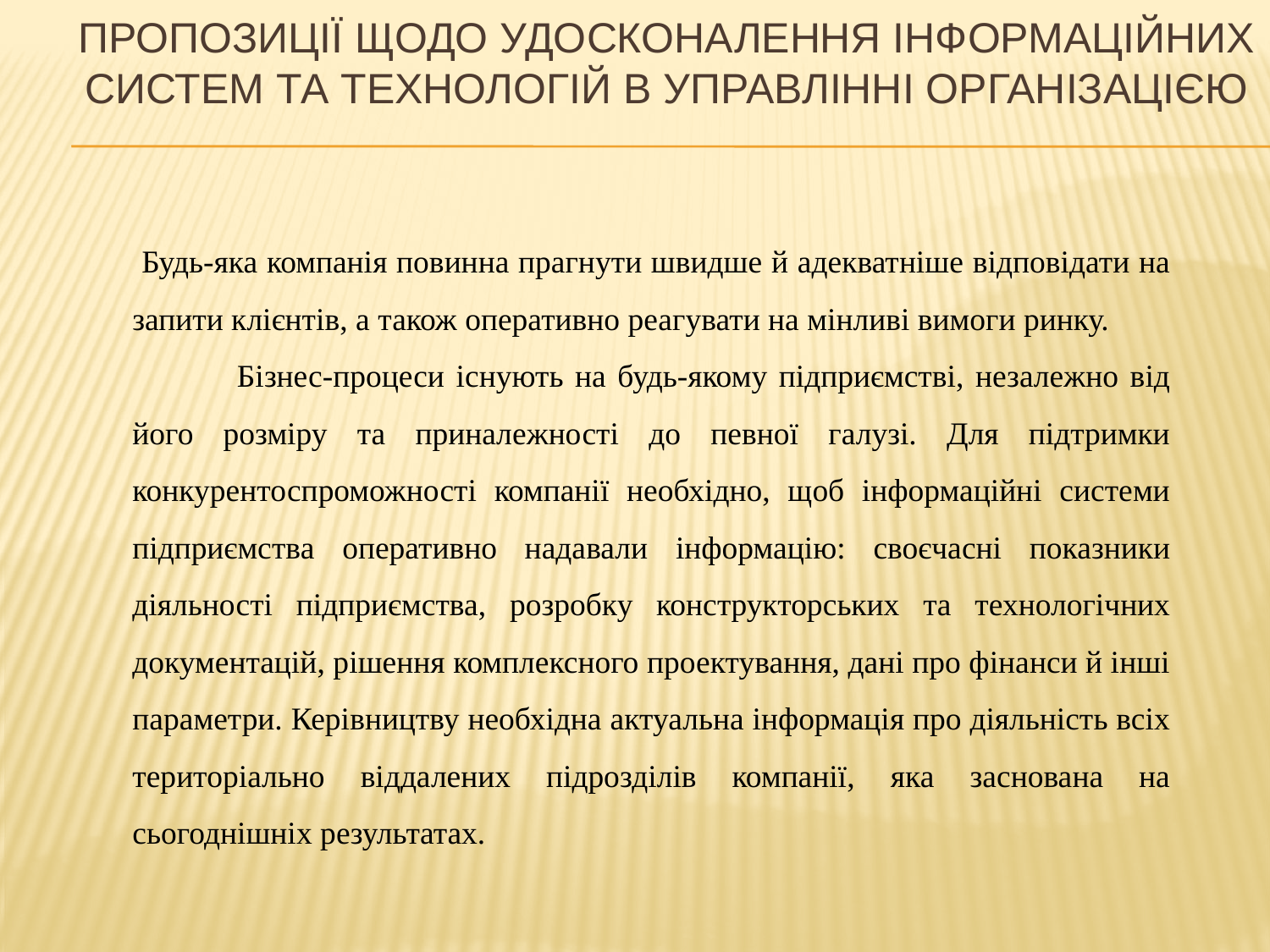

# Пропозиції щодо удосконалення інформаційних систем та технологій в управлінні організацією
 Будь-яка компанія повинна прагнути швидше й адекватніше відповідати на запити клієнтів, а також оперативно реагувати на мінливі вимоги ринку.
         Бізнес-процеси існують на будь-якому підприємстві, незалежно від його розміру та приналежності до певної галузі. Для підтримки конкурентоспроможності компанії необхідно, щоб інформаційні системи підприємства оперативно надавали інформацію: своєчасні показники діяльності підприємства, розробку конструкторських та технологічних документацій, рішення комплексного проектування, дані про фінанси й інші параметри. Керівництву необхідна актуальна інформація про діяльність всіх територіально віддалених підрозділів компанії, яка заснована на сьогоднішніх результатах.